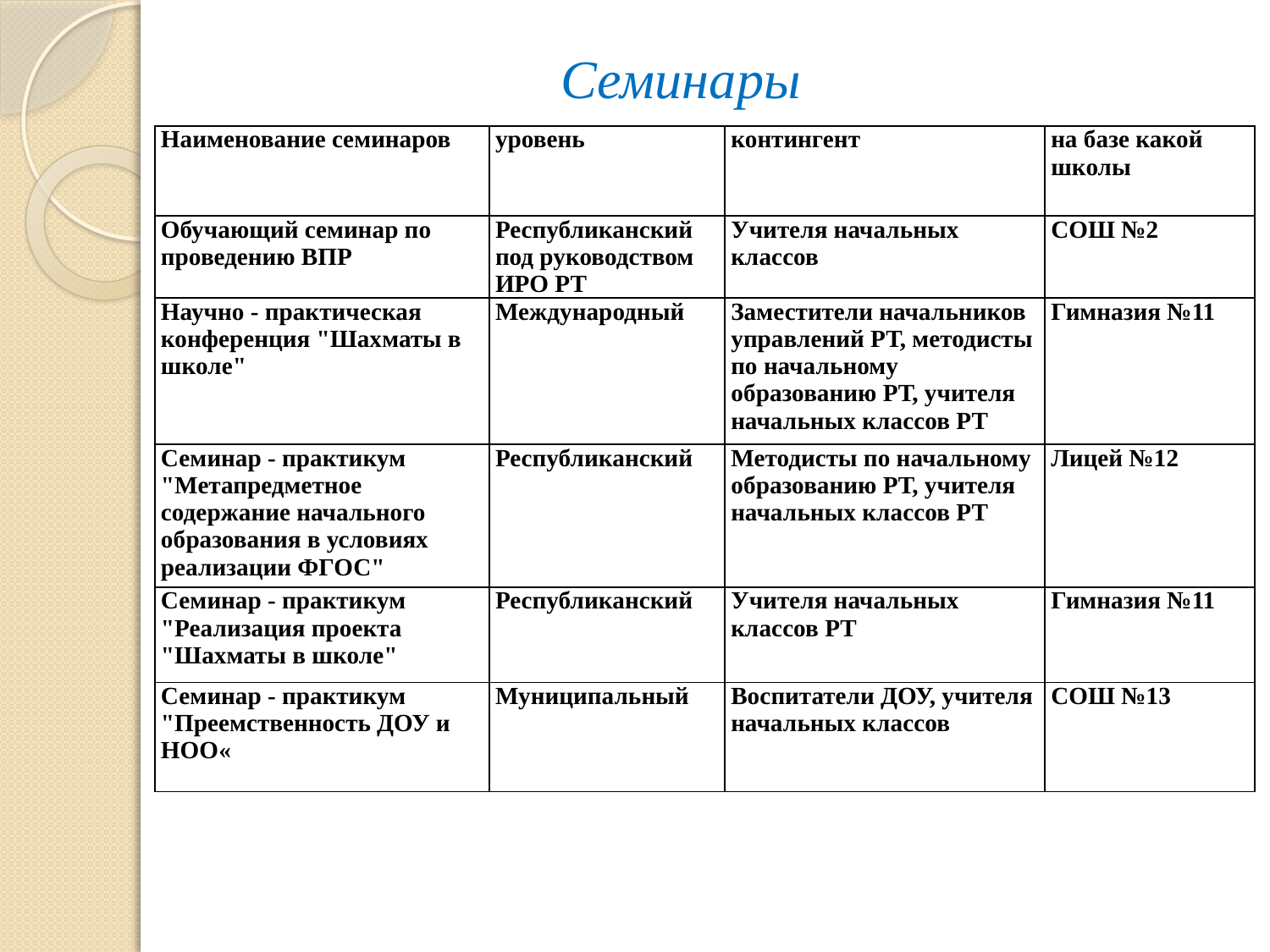

# Семинары
| Наименование семинаров | уровень | контингент | на базе какой школы |
| --- | --- | --- | --- |
| Обучающий семинар по проведению ВПР | Республиканский под руководством ИРО РТ | Учителя начальных классов | СОШ №2 |
| Научно - практическая конференция "Шахматы в школе" | Международный | Заместители начальников управлений РТ, методисты по начальному образованию РТ, учителя начальных классов РТ | Гимназия №11 |
| Семинар - практикум "Метапредметное содержание начального образования в условиях реализации ФГОС" | Республиканский | Методисты по начальному образованию РТ, учителя начальных классов РТ | Лицей №12 |
| Семинар - практикум "Реализация проекта "Шахматы в школе" | Республиканский | Учителя начальных классов РТ | Гимназия №11 |
| Семинар - практикум "Преемственность ДОУ и НОО« | Муниципальный | Воспитатели ДОУ, учителя начальных классов | СОШ №13 |